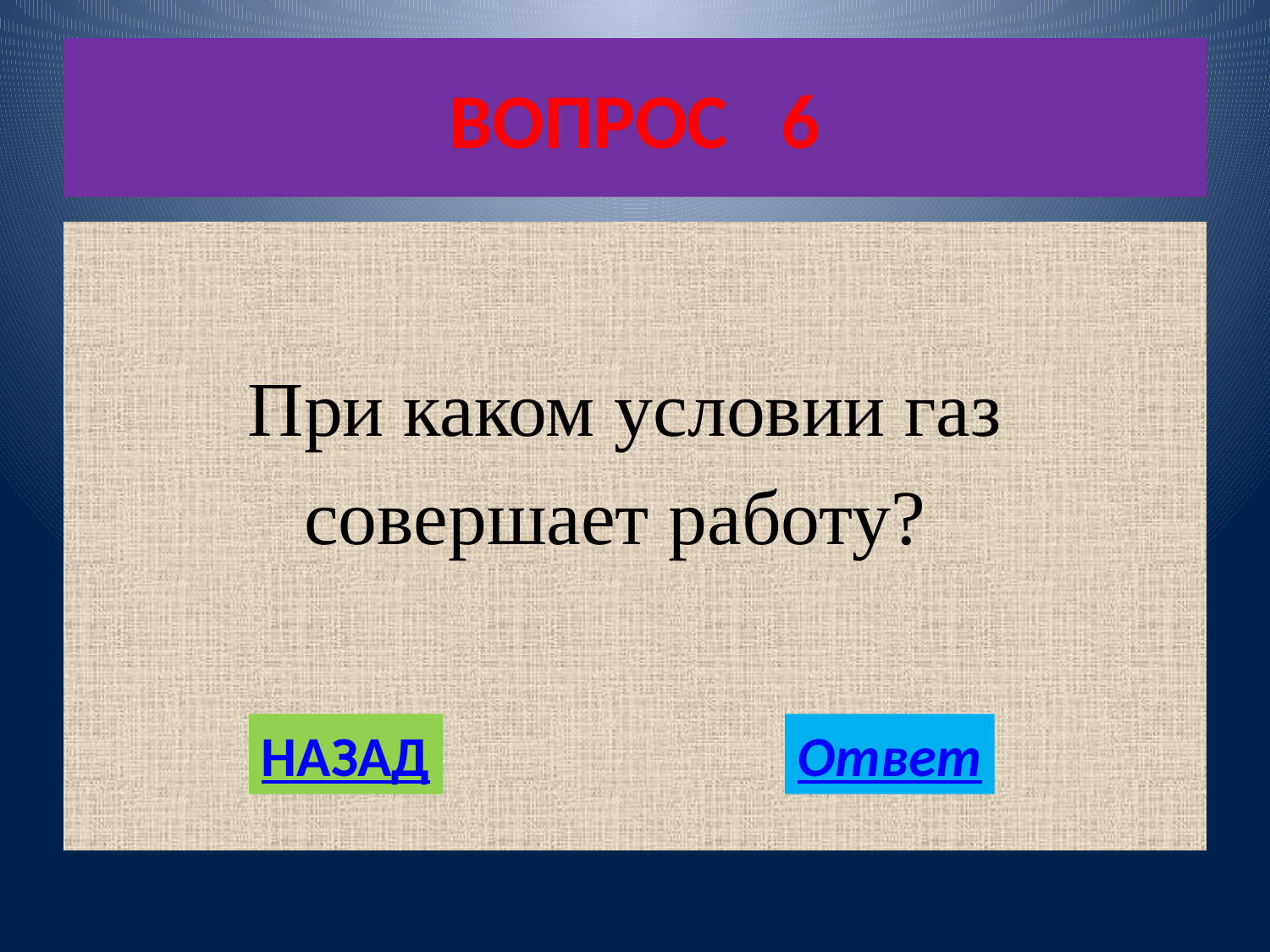

# ВОПРОС   6

При каком условии газ
совершает работу?

НАЗАД
Ответ